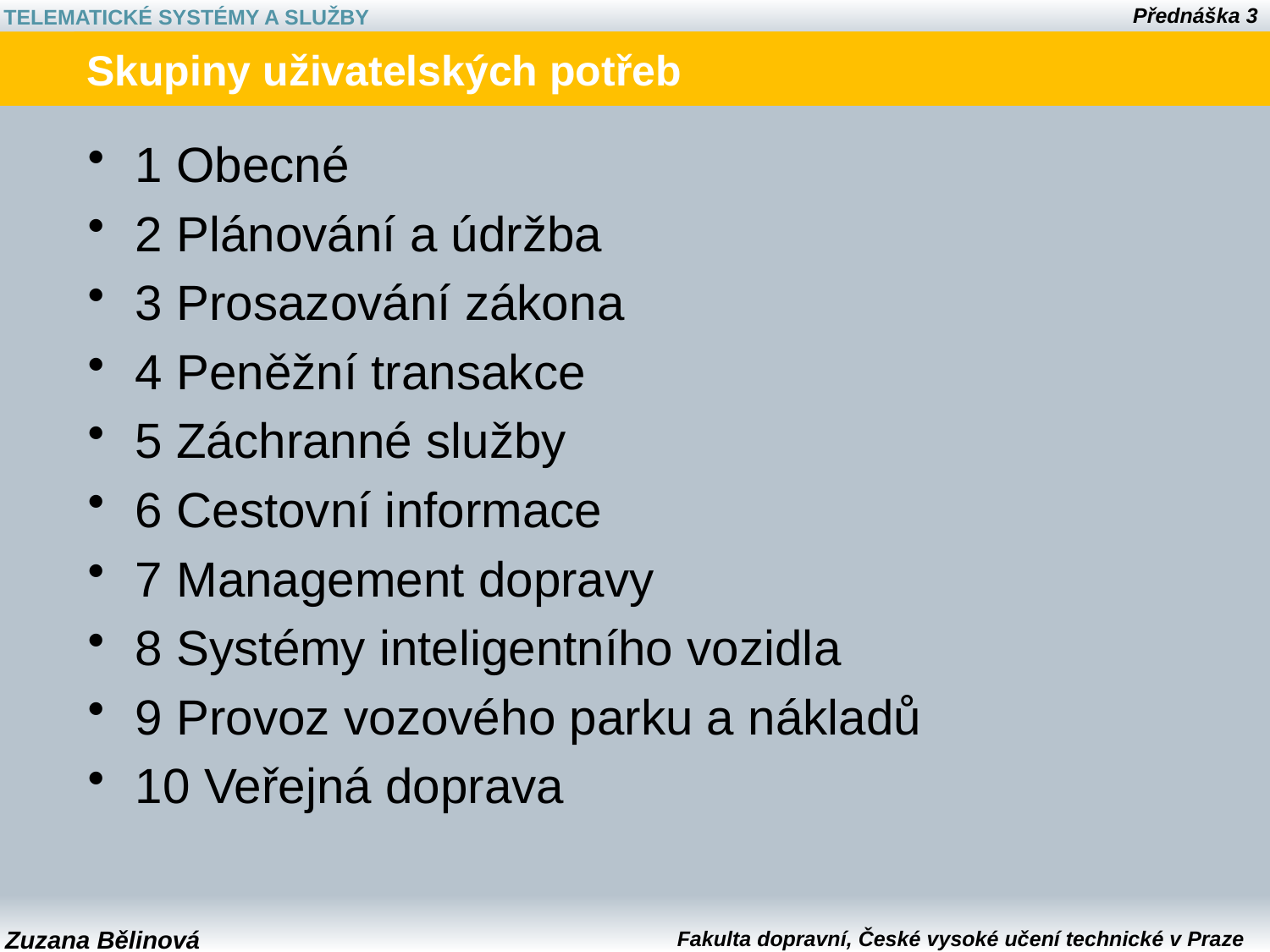

# Skupiny uživatelských potřeb
1 Obecné
2 Plánování a údržba
3 Prosazování zákona
4 Peněžní transakce
5 Záchranné služby
6 Cestovní informace
7 Management dopravy
8 Systémy inteligentního vozidla
9 Provoz vozového parku a nákladů
10 Veřejná doprava